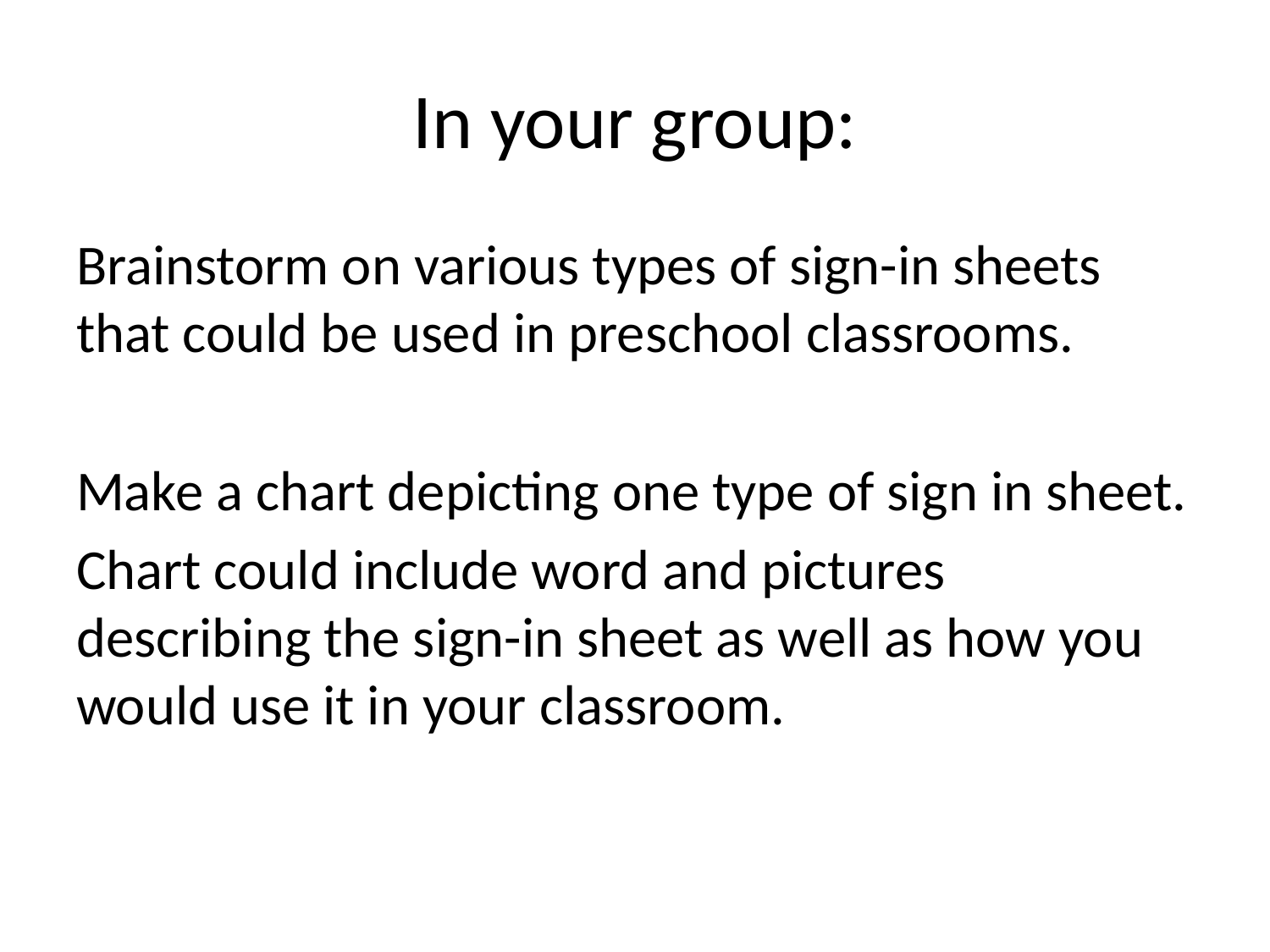

# In your group:
Brainstorm on various types of sign-in sheets that could be used in preschool classrooms.

Make a chart depicting one type of sign in sheet.
Chart could include word and pictures describing the sign-in sheet as well as how you would use it in your classroom.